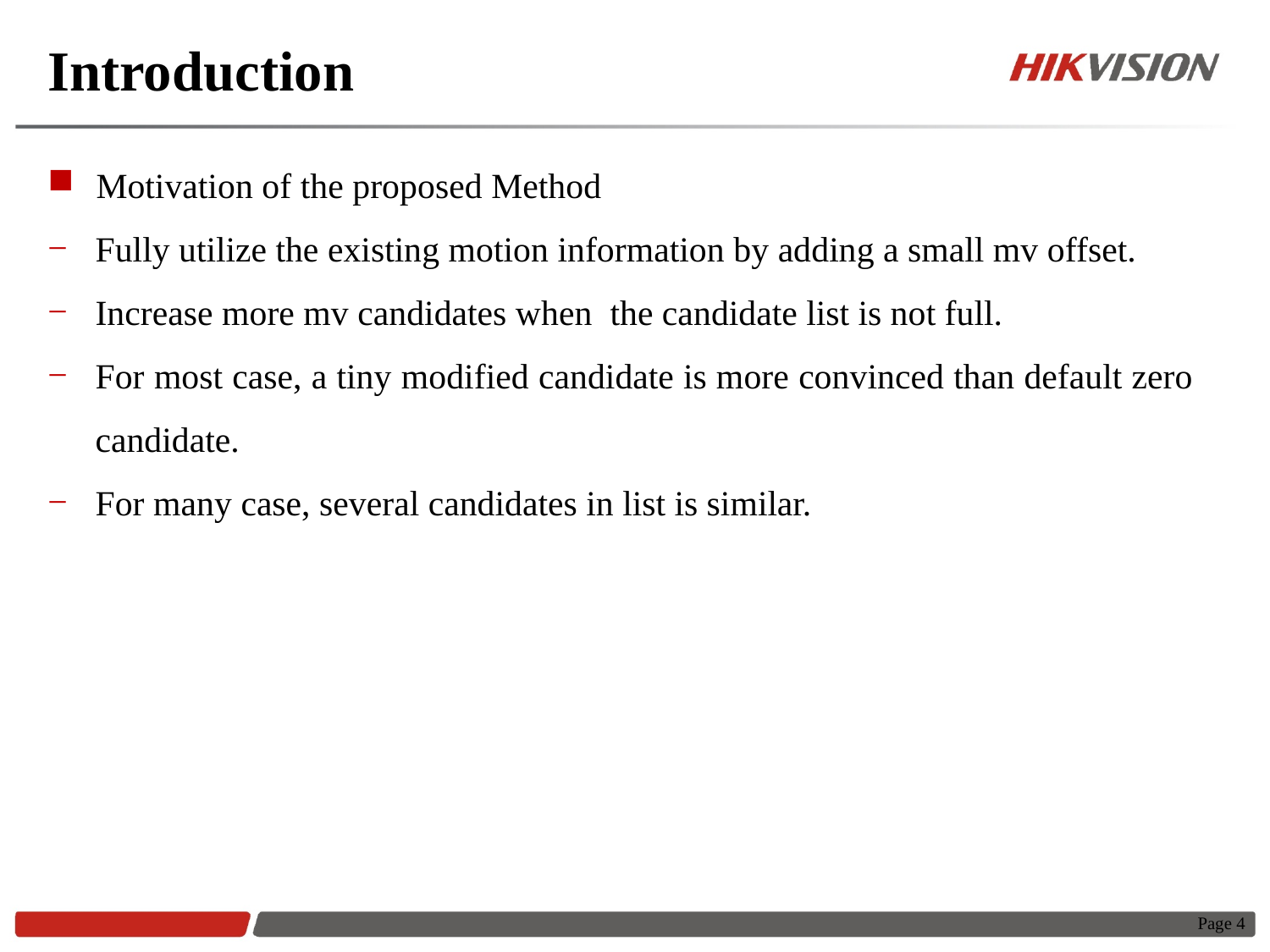

# Introduction
 Motivation of the proposed Method
Fully utilize the existing motion information by adding a small mv offset.
Increase more mv candidates when  the candidate list is not full.
For most case, a tiny modified candidate is more convinced than default zero candidate.
For many case, several candidates in list is similar.

Page 4